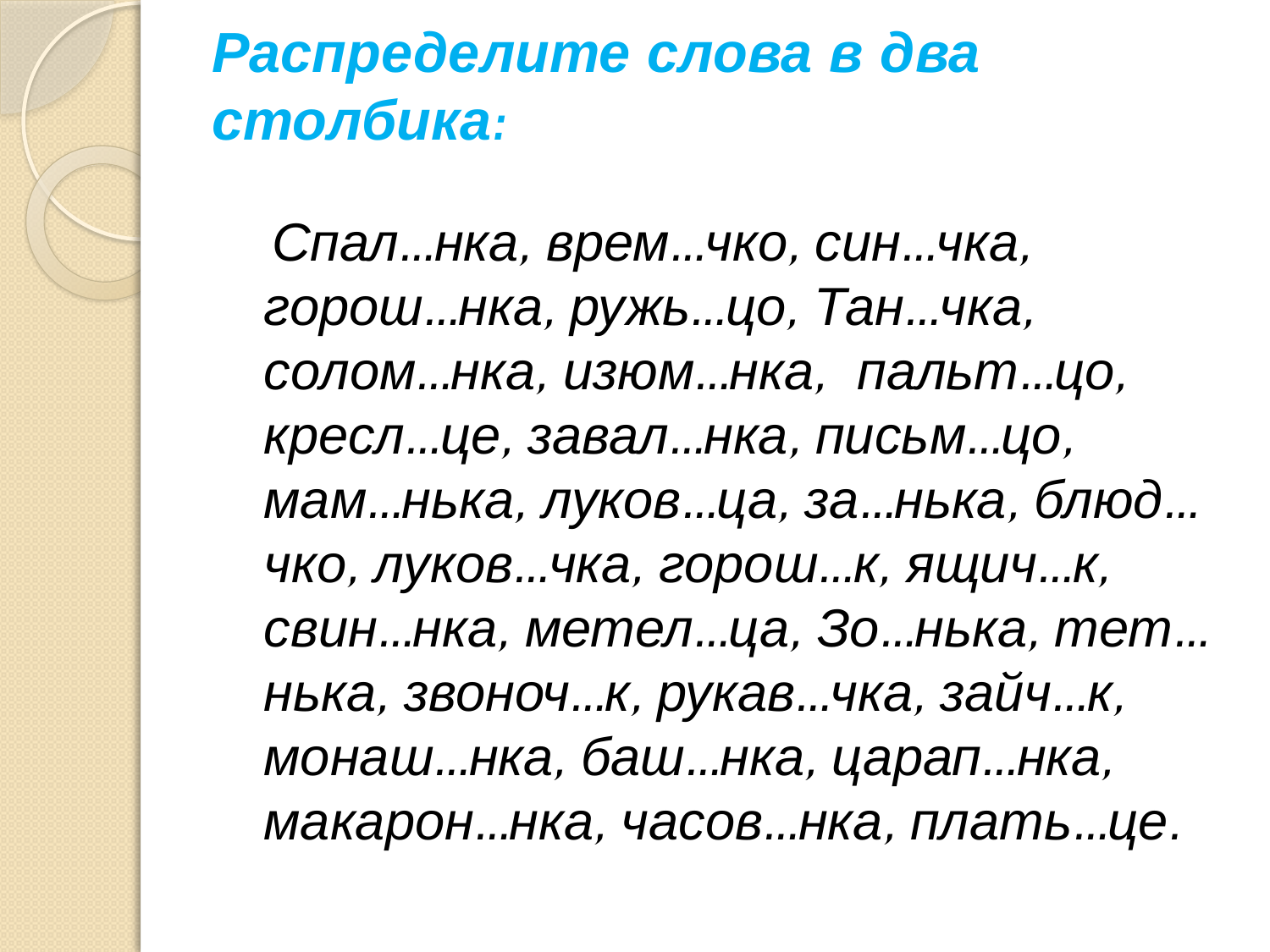

# Распределите слова в два столбика:
   Спал…нка, врем…чко, син…чка, горош…нка, ружь…цо, Тан…чка, солом…нка, изюм…нка,  пальт…цо, кресл…це, завал…нка, письм…цо, мам…нька, луков…ца, за…нька, блюд…чко, луков…чка, горош…к, ящич…к, свин…нка, метел…ца, Зо…нька, тет…нька, звоноч…к, рукав…чка, зайч…к, монаш…нка, баш…нка, царап…нка, макарон…нка, часов…нка, плать…це.